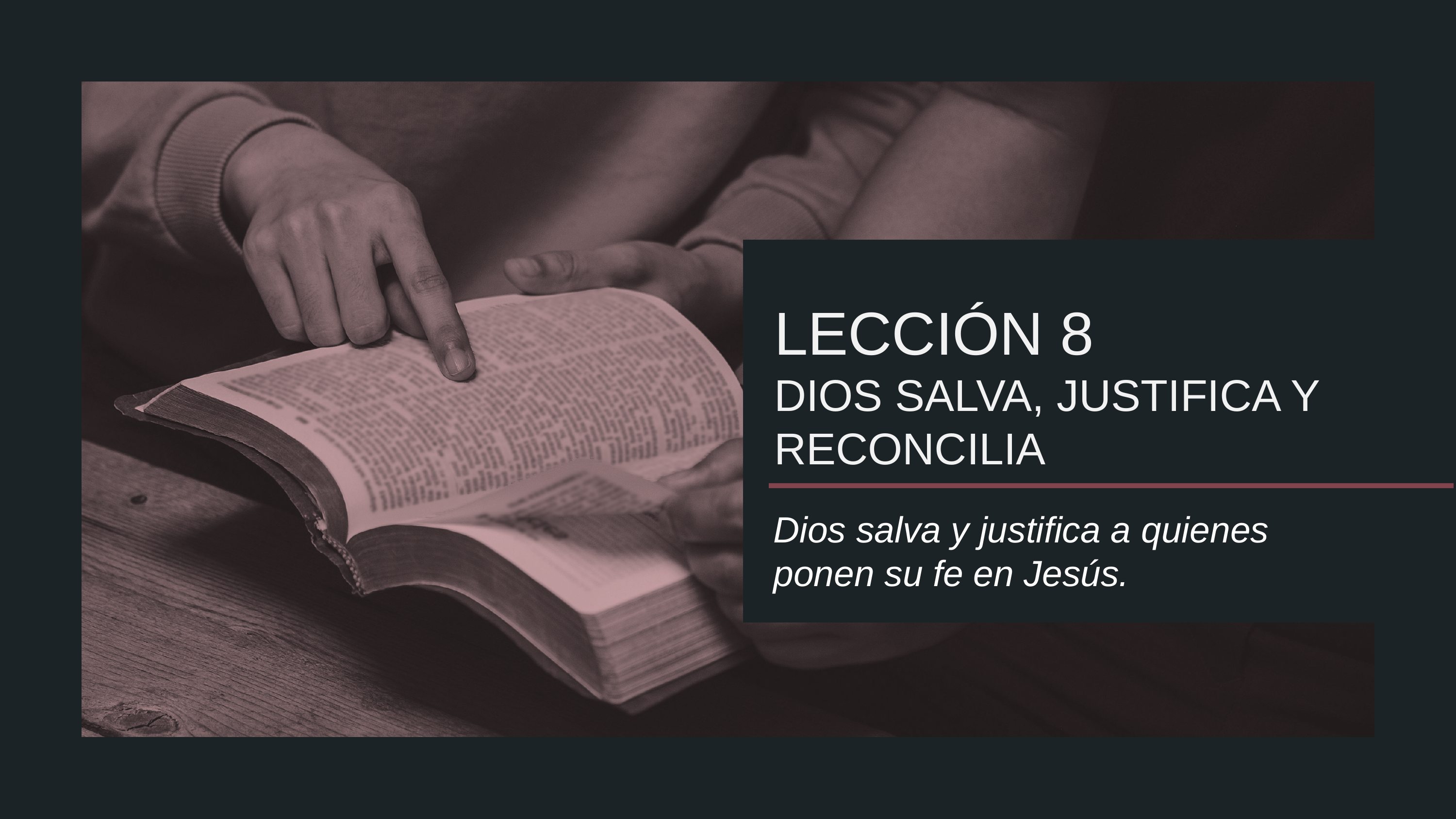

LECCIÓN 8
DIOS SALVA, JUSTIFICA Y RECONCILIA
Dios salva y justifica a quienes
ponen su fe en Jesús.